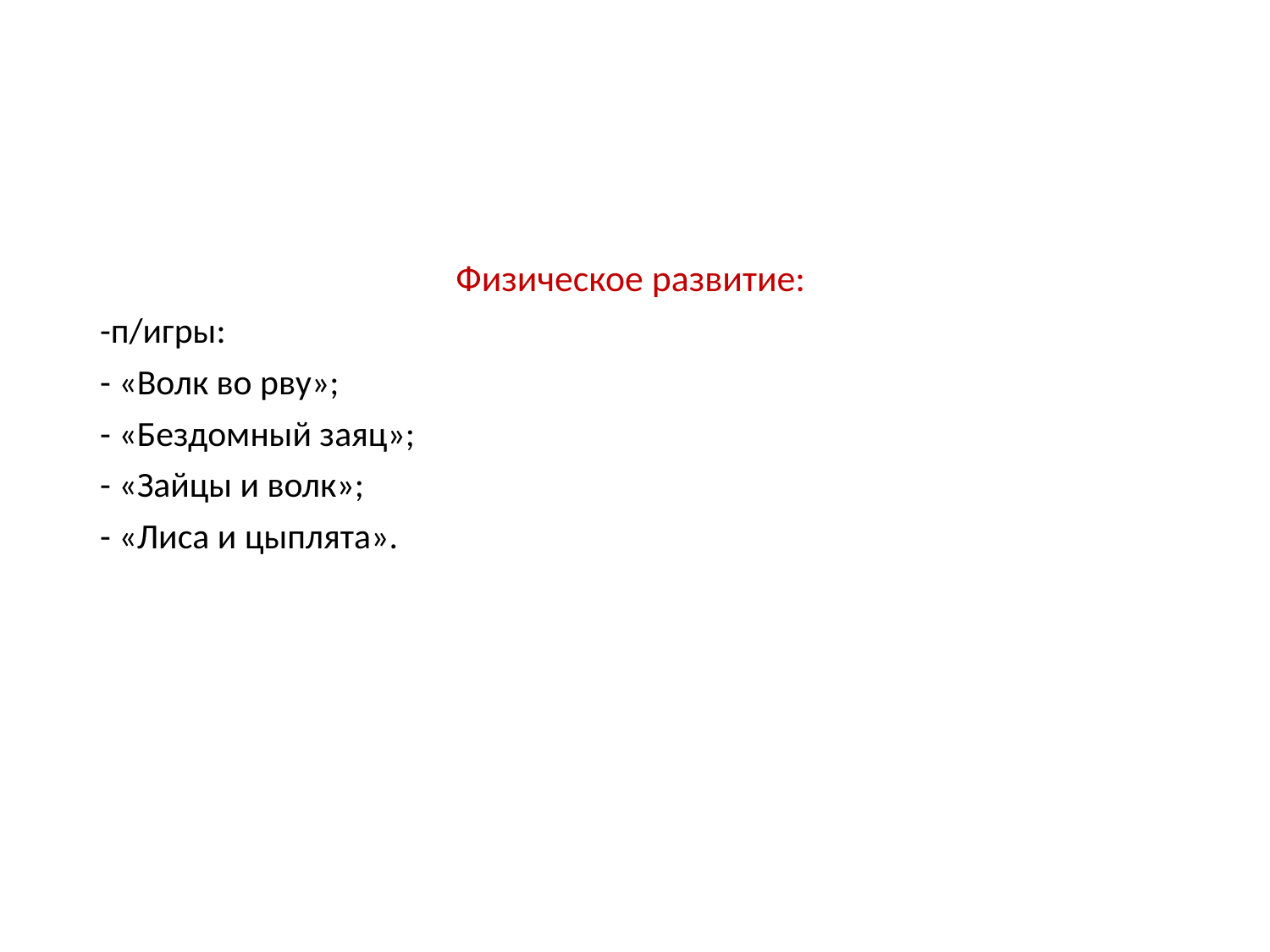

#
Физическое развитие:
-п/игры:
- «Волк во рву»;
- «Бездомный заяц»;
- «Зайцы и волк»;
- «Лиса и цыплята».